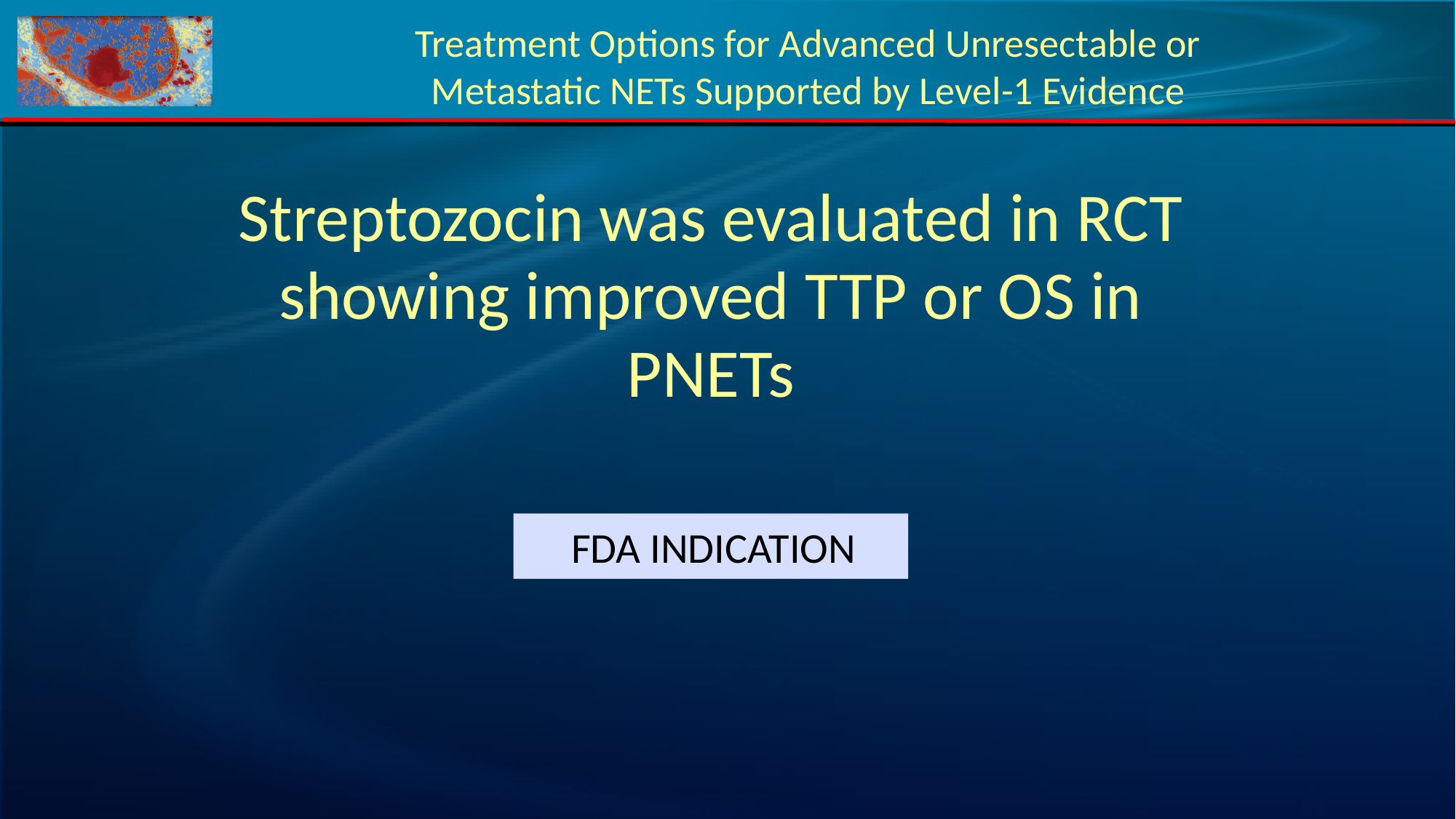

Treatment Options for Advanced Unresectable or Metastatic NETs Supported by Level-1 Evidence
# Streptozocin was evaluated in RCT showing improved TTP or OS in PNETs
FDA INDICATION